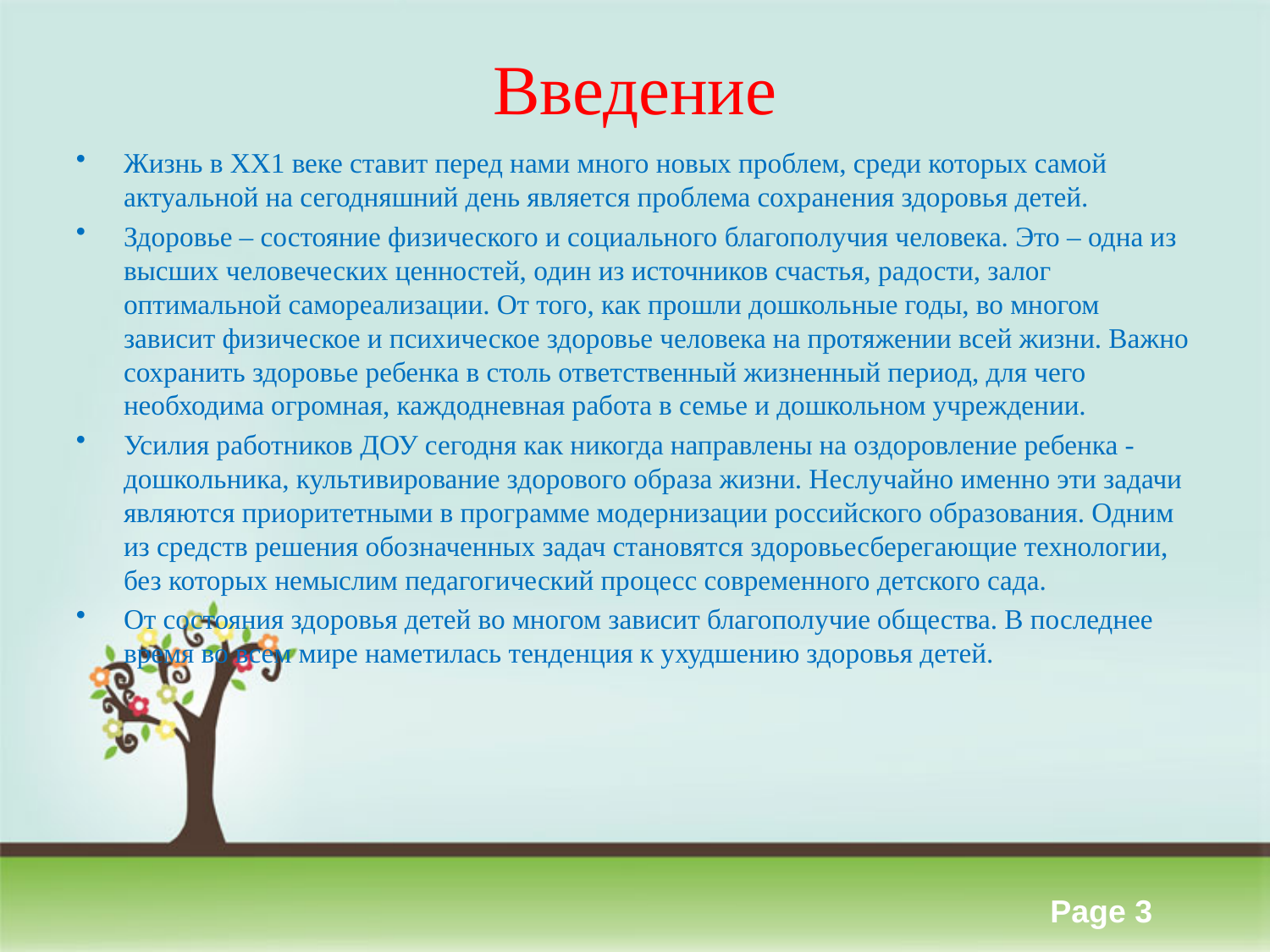

# Введение
Жизнь в ХХ1 веке ставит перед нами много новых проблем, среди которых самой актуальной на сегодняшний день является проблема сохранения здоровья детей.
Здоровье – состояние физического и социального благополучия человека. Это – одна из высших человеческих ценностей, один из источников счастья, радости, залог оптимальной самореализации. От того, как прошли дошкольные годы, во многом зависит физическое и психическое здоровье человека на протяжении всей жизни. Важно сохранить здоровье ребенка в столь ответственный жизненный период, для чего необходима огромная, каждодневная работа в семье и дошкольном учреждении.
Усилия работников ДОУ сегодня как никогда направлены на оздоровление ребенка - дошкольника, культивирование здорового образа жизни. Неслучайно именно эти задачи являются приоритетными в программе модернизации российского образования. Одним из средств решения обозначенных задач становятся здоровьесберегающие технологии, без которых немыслим педагогический процесс современного детского сада.
От состояния здоровья детей во многом зависит благополучие общества. В последнее время во всем мире наметилась тенденция к ухудшению здоровья детей.